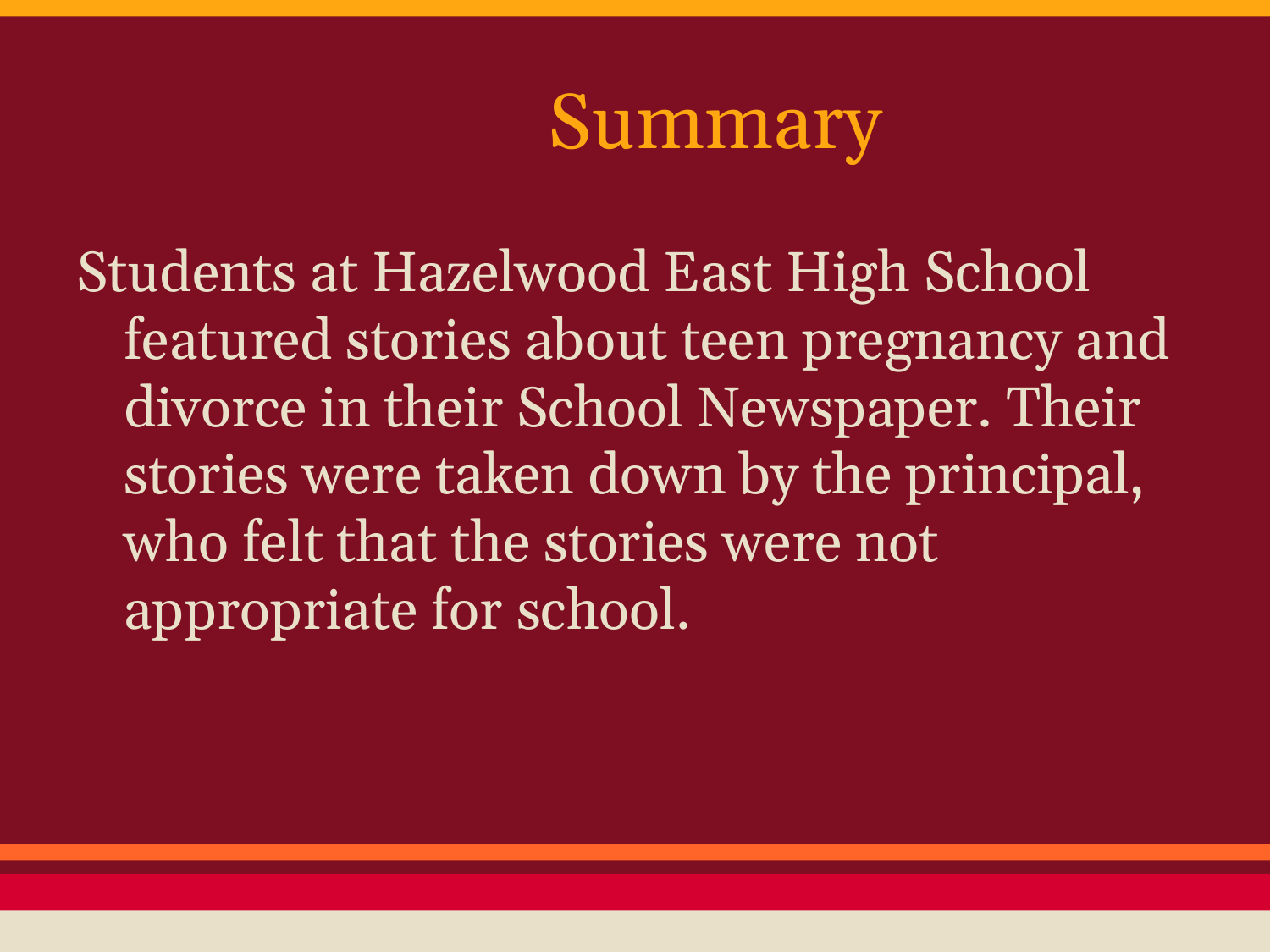

# Summary
Students at Hazelwood East High School featured stories about teen pregnancy and divorce in their School Newspaper. Their stories were taken down by the principal, who felt that the stories were not appropriate for school.